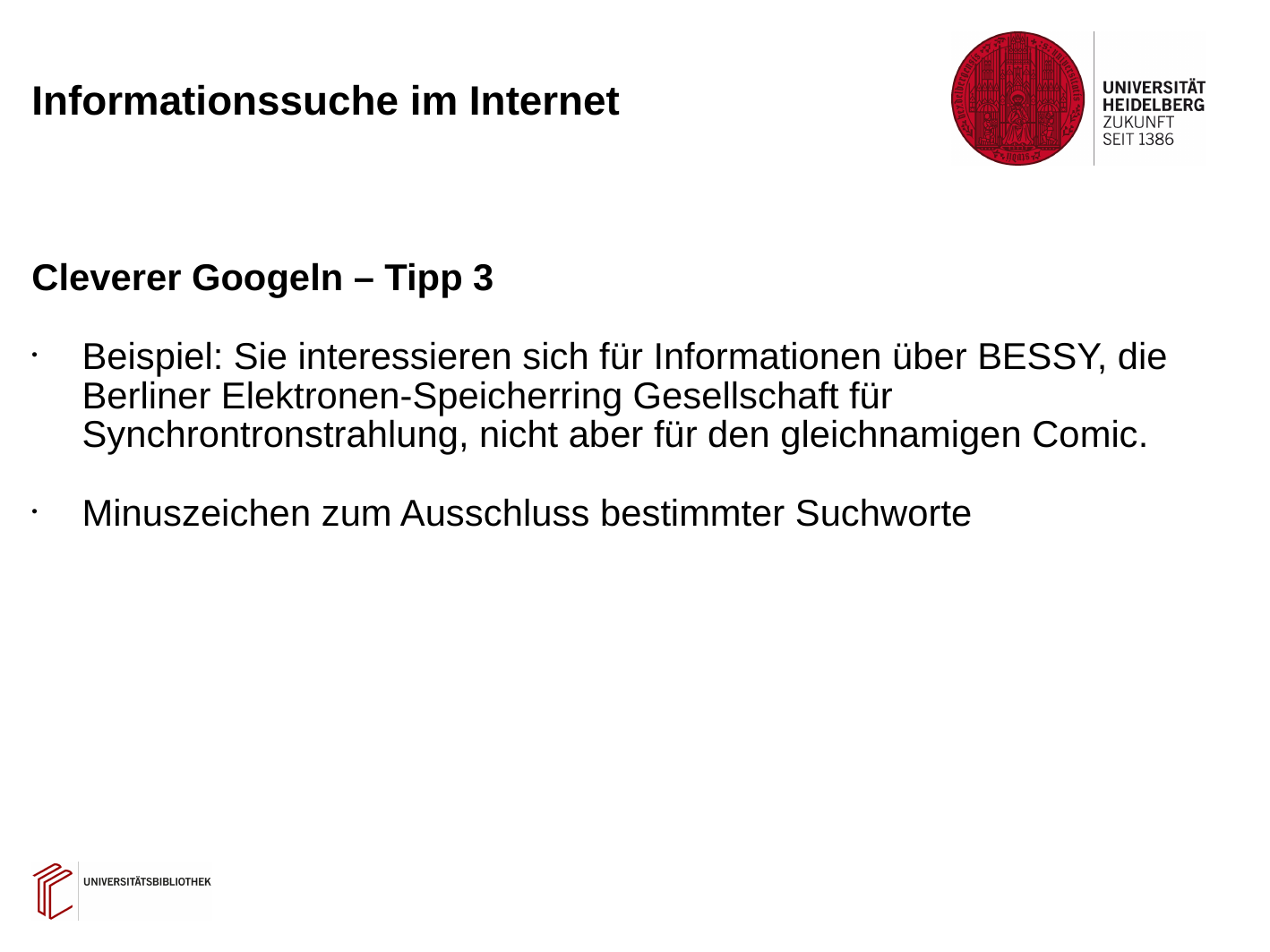

# Informationssuche im Internet

Cleverer Googeln – Tipp 3

Beispiel: Sie interessieren sich für Informationen über BESSY, die Berliner Elektronen-Speicherring Gesellschaft für Synchrontronstrahlung, nicht aber für den gleichnamigen Comic.

Minuszeichen zum Ausschluss bestimmter Suchworte

21